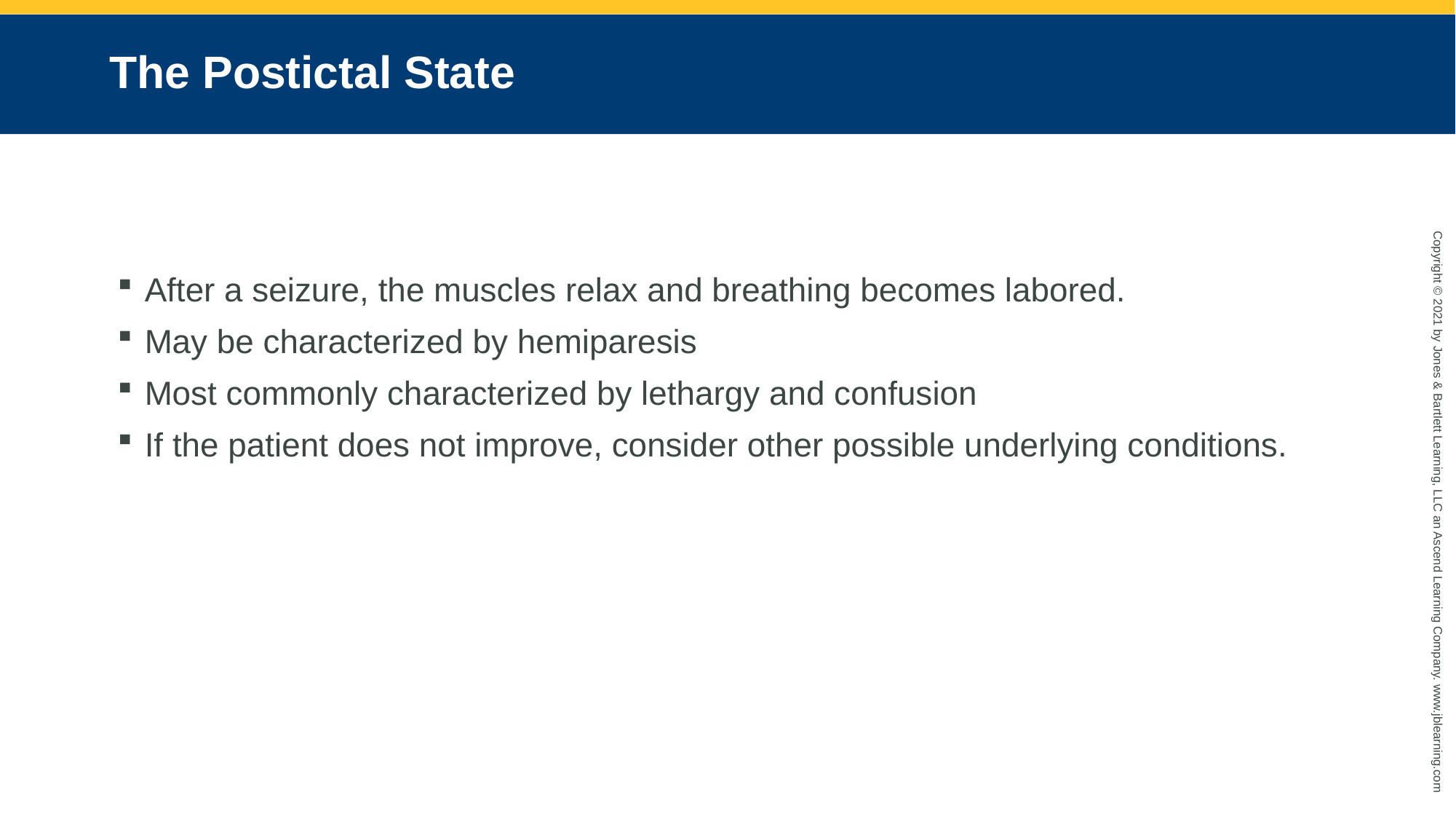

# The Postictal State
After a seizure, the muscles relax and breathing becomes labored.
May be characterized by hemiparesis
Most commonly characterized by lethargy and confusion
If the patient does not improve, consider other possible underlying conditions.